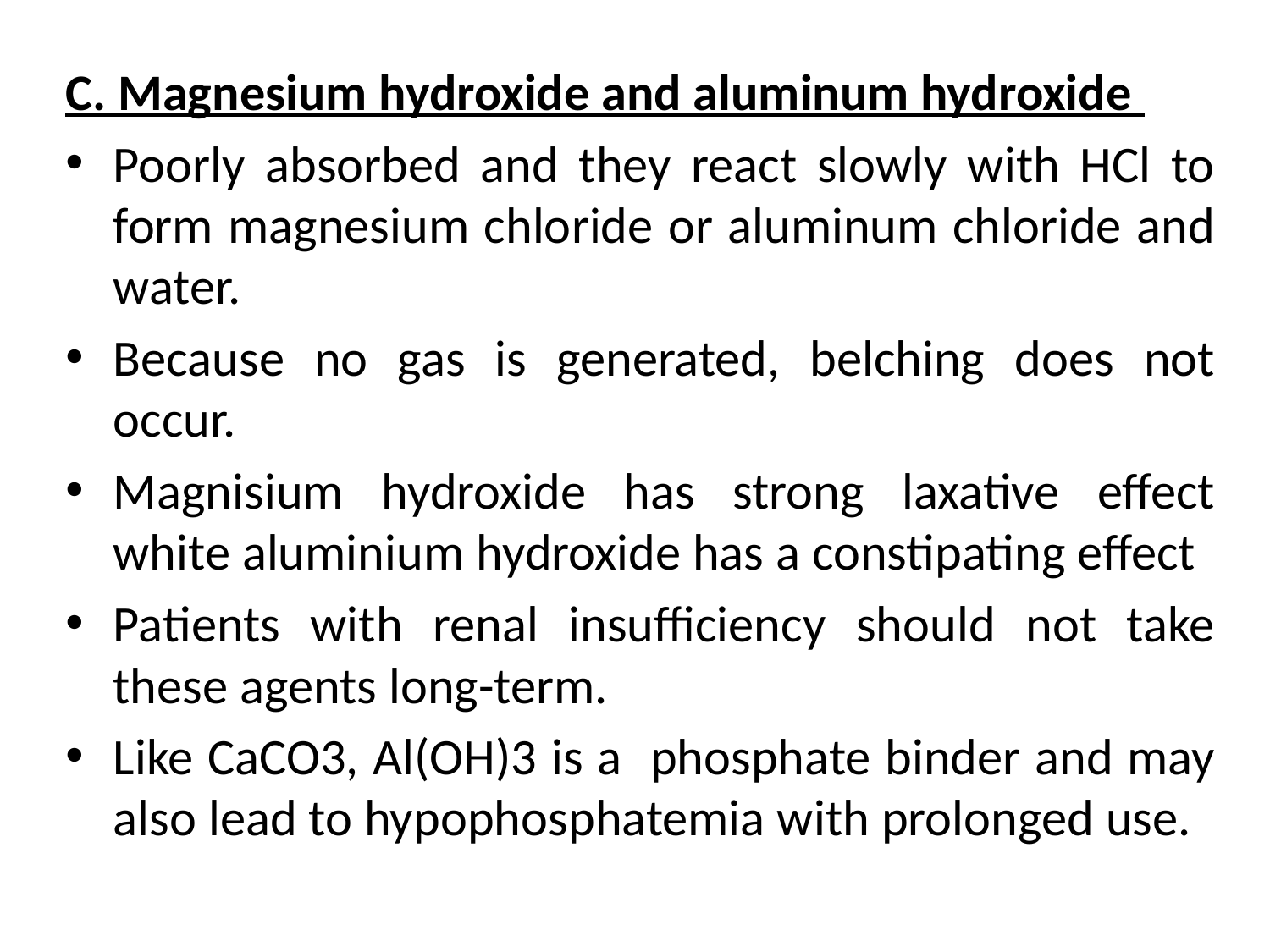

C. Magnesium hydroxide and aluminum hydroxide
Poorly absorbed and they react slowly with HCl to form magnesium chloride or aluminum chloride and water.
Because no gas is generated, belching does not occur.
Magnisium hydroxide has strong laxative effect white aluminium hydroxide has a constipating effect
Patients with renal insufficiency should not take these agents long-term.
Like CaCO3, Al(OH)3 is a  phosphate binder and may also lead to hypophosphatemia with prolonged use.